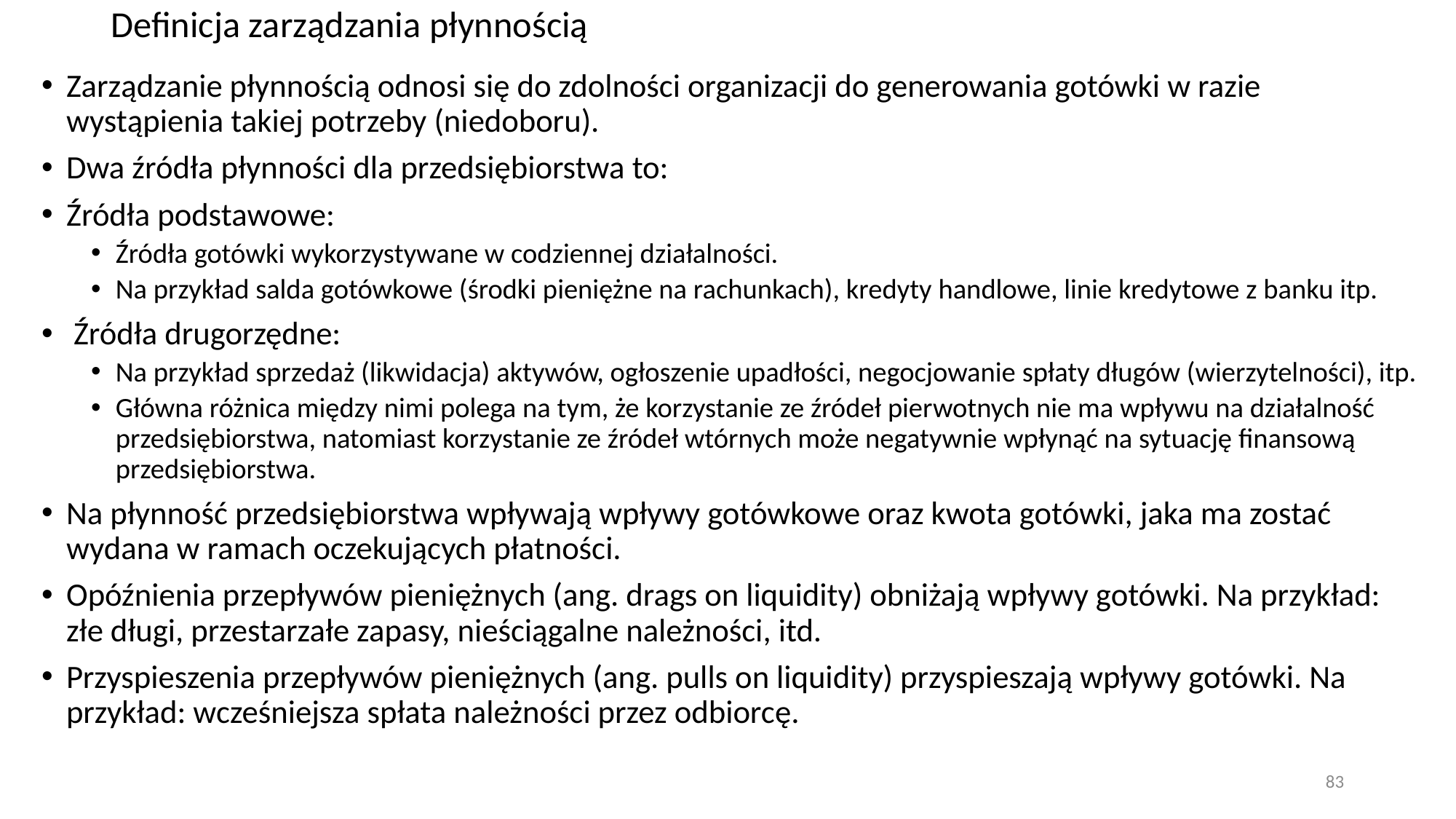

# Definicja zarządzania płynnością
Zarządzanie płynnością odnosi się do zdolności organizacji do generowania gotówki w razie wystąpienia takiej potrzeby (niedoboru).
Dwa źródła płynności dla przedsiębiorstwa to:
Źródła podstawowe:
Źródła gotówki wykorzystywane w codziennej działalności.
Na przykład salda gotówkowe (środki pieniężne na rachunkach), kredyty handlowe, linie kredytowe z banku itp.
 Źródła drugorzędne:
Na przykład sprzedaż (likwidacja) aktywów, ogłoszenie upadłości, negocjowanie spłaty długów (wierzytelności), itp.
Główna różnica między nimi polega na tym, że korzystanie ze źródeł pierwotnych nie ma wpływu na działalność przedsiębiorstwa, natomiast korzystanie ze źródeł wtórnych może negatywnie wpłynąć na sytuację finansową przedsiębiorstwa.
Na płynność przedsiębiorstwa wpływają wpływy gotówkowe oraz kwota gotówki, jaka ma zostać wydana w ramach oczekujących płatności.
Opóźnienia przepływów pieniężnych (ang. drags on liquidity) obniżają wpływy gotówki. Na przykład: złe długi, przestarzałe zapasy, nieściągalne należności, itd.
Przyspieszenia przepływów pieniężnych (ang. pulls on liquidity) przyspieszają wpływy gotówki. Na przykład: wcześniejsza spłata należności przez odbiorcę.

83